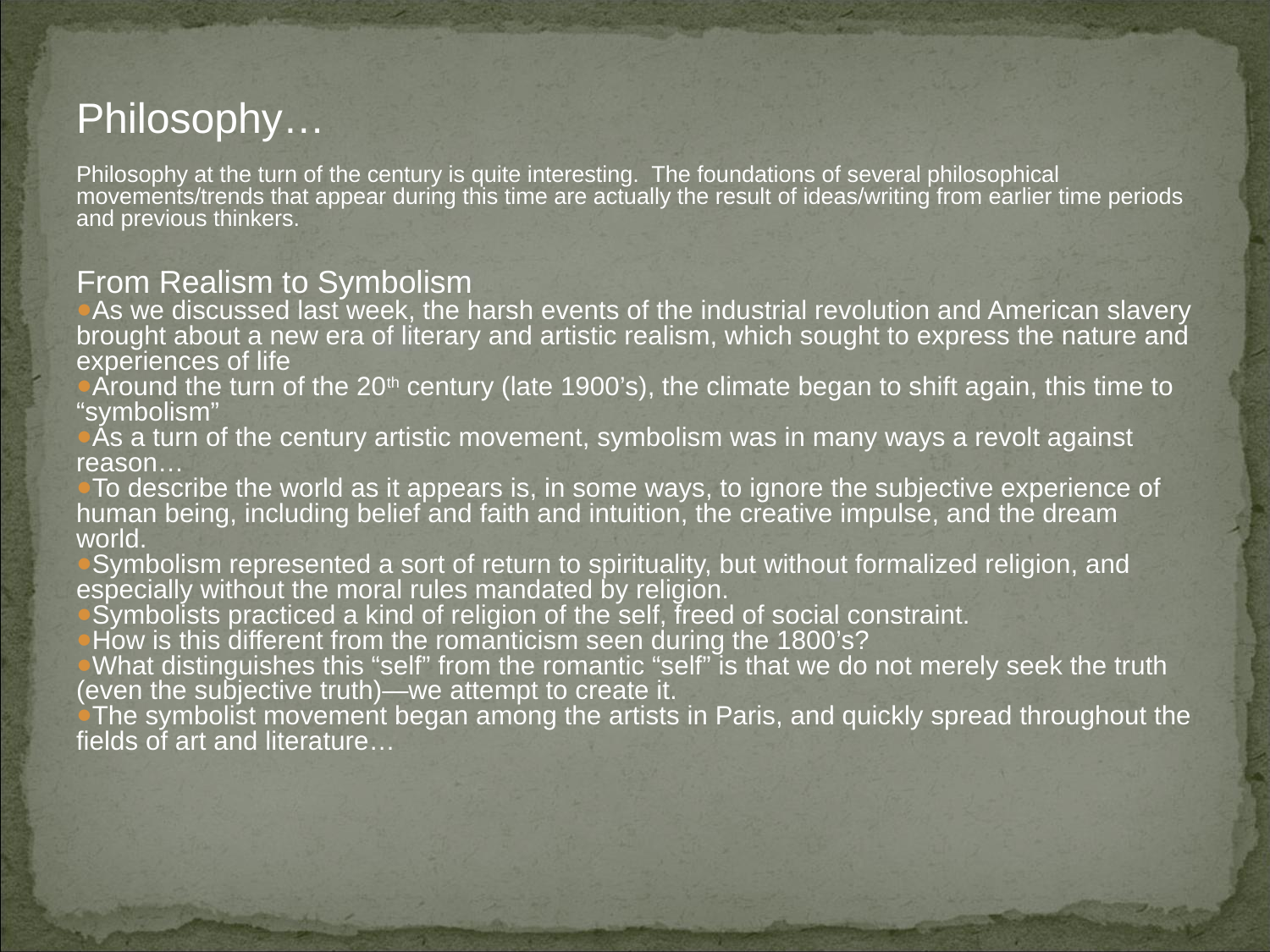

# Philosophy…
Philosophy at the turn of the century is quite interesting.  The foundations of several philosophical movements/trends that appear during this time are actually the result of ideas/writing from earlier time periods and previous thinkers.

From Realism to Symbolism
As we discussed last week, the harsh events of the industrial revolution and American slavery brought about a new era of literary and artistic realism, which sought to express the nature and experiences of life
Around the turn of the 20th century (late 1900’s), the climate began to shift again, this time to “symbolism”
As a turn of the century artistic movement, symbolism was in many ways a revolt against reason…
To describe the world as it appears is, in some ways, to ignore the subjective experience of human being, including belief and faith and intuition, the creative impulse, and the dream world.
Symbolism represented a sort of return to spirituality, but without formalized religion, and especially without the moral rules mandated by religion.
Symbolists practiced a kind of religion of the self, freed of social constraint.
How is this different from the romanticism seen during the 1800’s?
What distinguishes this “self” from the romantic “self” is that we do not merely seek the truth (even the subjective truth)—we attempt to create it.
The symbolist movement began among the artists in Paris, and quickly spread throughout the fields of art and literature…